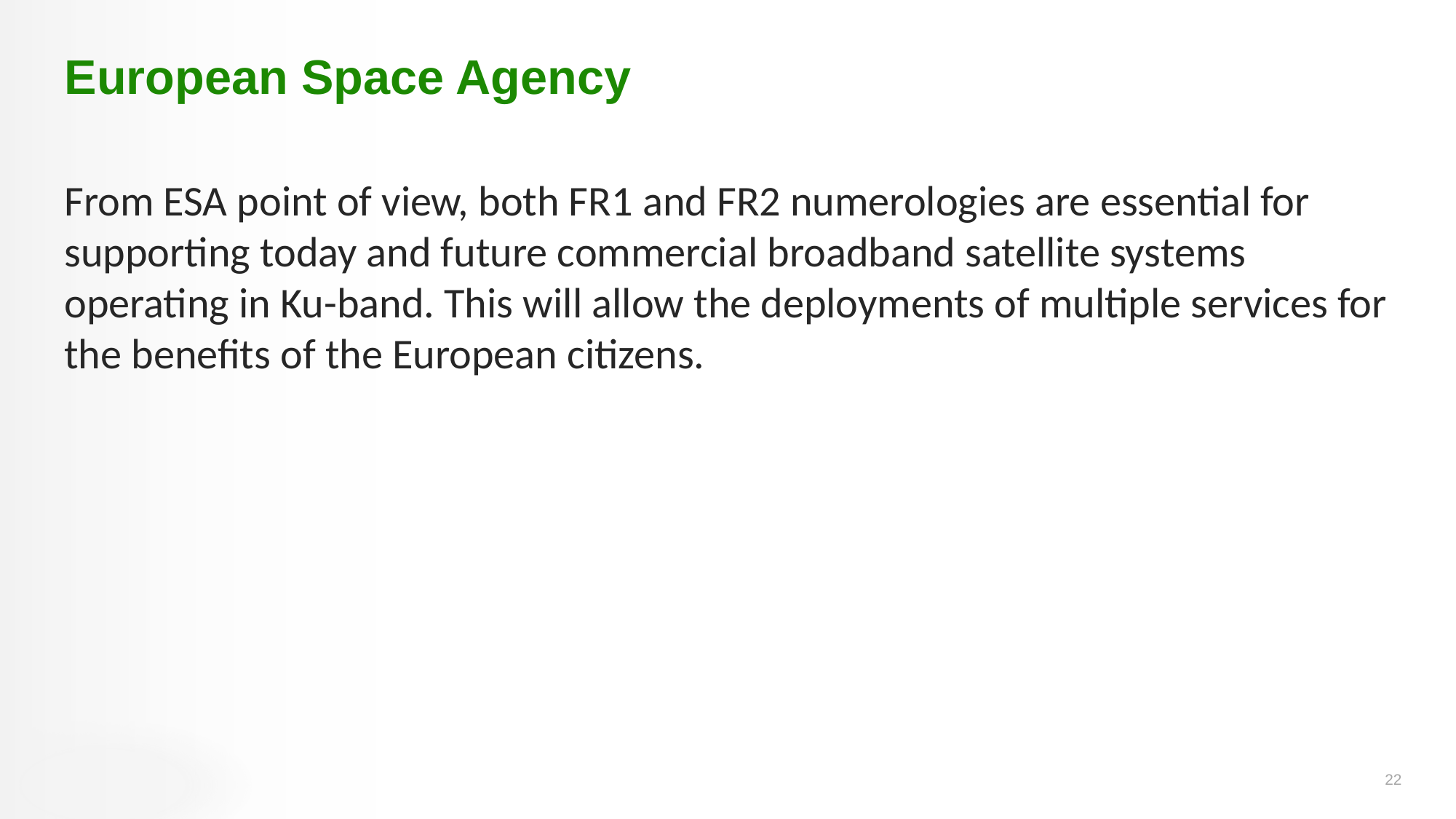

European Space Agency
From ESA point of view, both FR1 and FR2 numerologies are essential for supporting today and future commercial broadband satellite systems operating in Ku-band. This will allow the deployments of multiple services for the benefits of the European citizens.